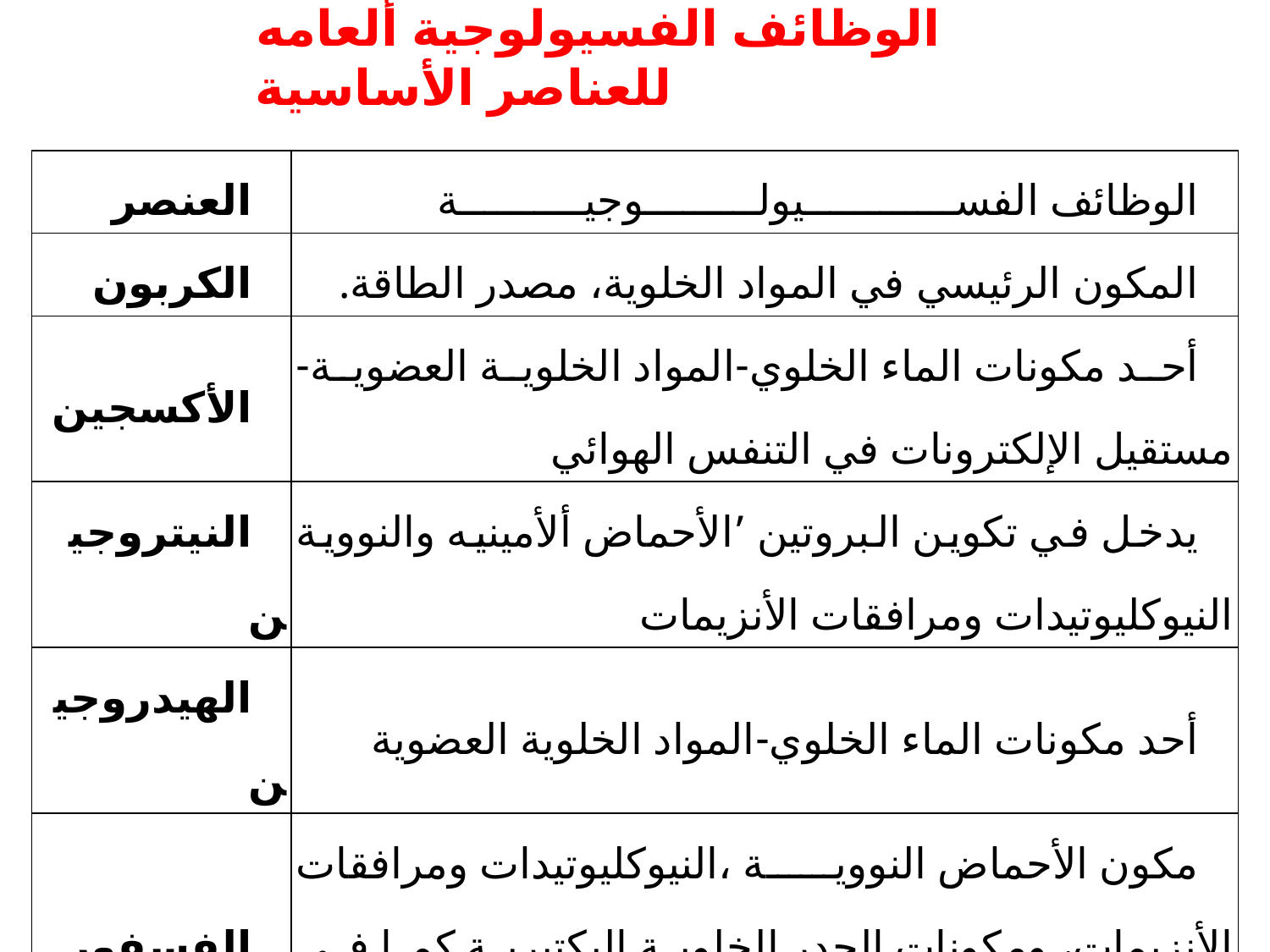

الوظائف الفسيولوجية ألعامه للعناصر الأساسية
| العنصر | الوظائف الفســــــــــــيولـــــــــوجيــــــــــة |
| --- | --- |
| الكربون | المكون الرئيسي في المواد الخلوية، مصدر الطاقة. |
| الأكسجين | أحد مكونات الماء الخلوي-المواد الخلوية العضوية-مستقيل الإلكترونات في التنفس الهوائي |
| النيتروجين | يدخل في تكوين البروتين ’الأحماض ألأمينيه والنووية النيوكليوتيدات ومرافقات الأنزيمات |
| الهيدروجين | أحد مكونات الماء الخلوي-المواد الخلوية العضوية |
| الفسفور | مكون الأحماض النووية ،النيوكليوتيدات ومرافقات الأنزيمات، ومكونات الجدر الخلوية البكتيرية كما في حمض التشويك Teichoic acid |